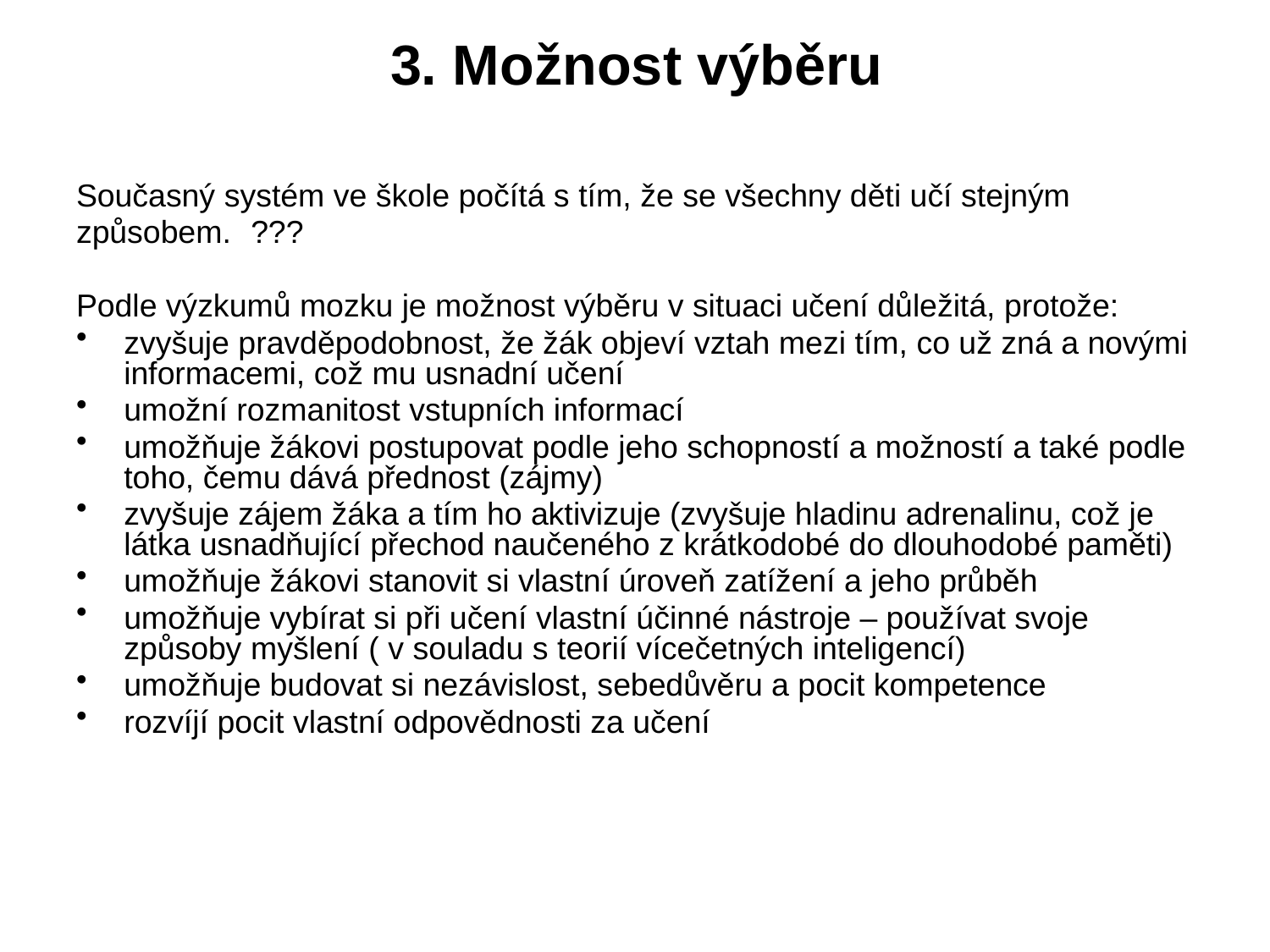

# 3. Možnost výběru
Současný systém ve škole počítá s tím, že se všechny děti učí stejným
způsobem. 	???

Podle výzkumů mozku je možnost výběru v situaci učení důležitá, protože:
zvyšuje pravděpodobnost, že žák objeví vztah mezi tím, co už zná a novými informacemi, což mu usnadní učení
umožní rozmanitost vstupních informací
umožňuje žákovi postupovat podle jeho schopností a možností a také podle toho, čemu dává přednost (zájmy)
zvyšuje zájem žáka a tím ho aktivizuje (zvyšuje hladinu adrenalinu, což je látka usnadňující přechod naučeného z krátkodobé do dlouhodobé paměti)
umožňuje žákovi stanovit si vlastní úroveň zatížení a jeho průběh
umožňuje vybírat si při učení vlastní účinné nástroje – používat svoje způsoby myšlení ( v souladu s teorií vícečetných inteligencí)
umožňuje budovat si nezávislost, sebedůvěru a pocit kompetence
rozvíjí pocit vlastní odpovědnosti za učení